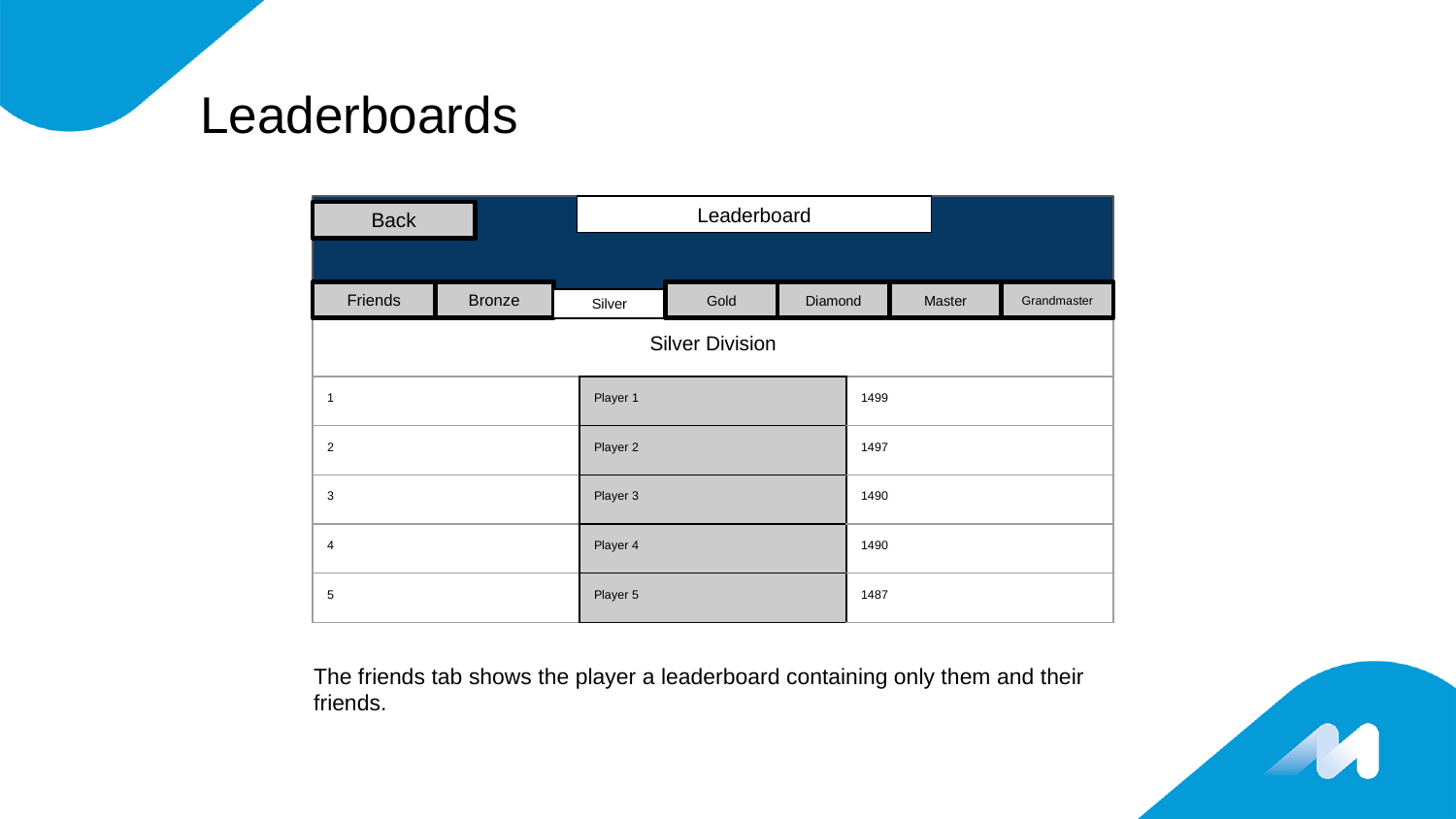

# Leaderboards

Leaderboard
Back
Friends
Bronze
Gold
Diamond
Master
Grandmaster
Silver
| Silver Division |  |  |
| --- | --- | --- |
| 1 | Player 1 | 1499 |
| 2 | Player 2 | 1497 |
| 3 | Player 3 | 1490 |
| 4 | Player 4 | 1490 |
| 5 | Player 5 | 1487 |
The friends tab shows the player a leaderboard containing only them and their friends.